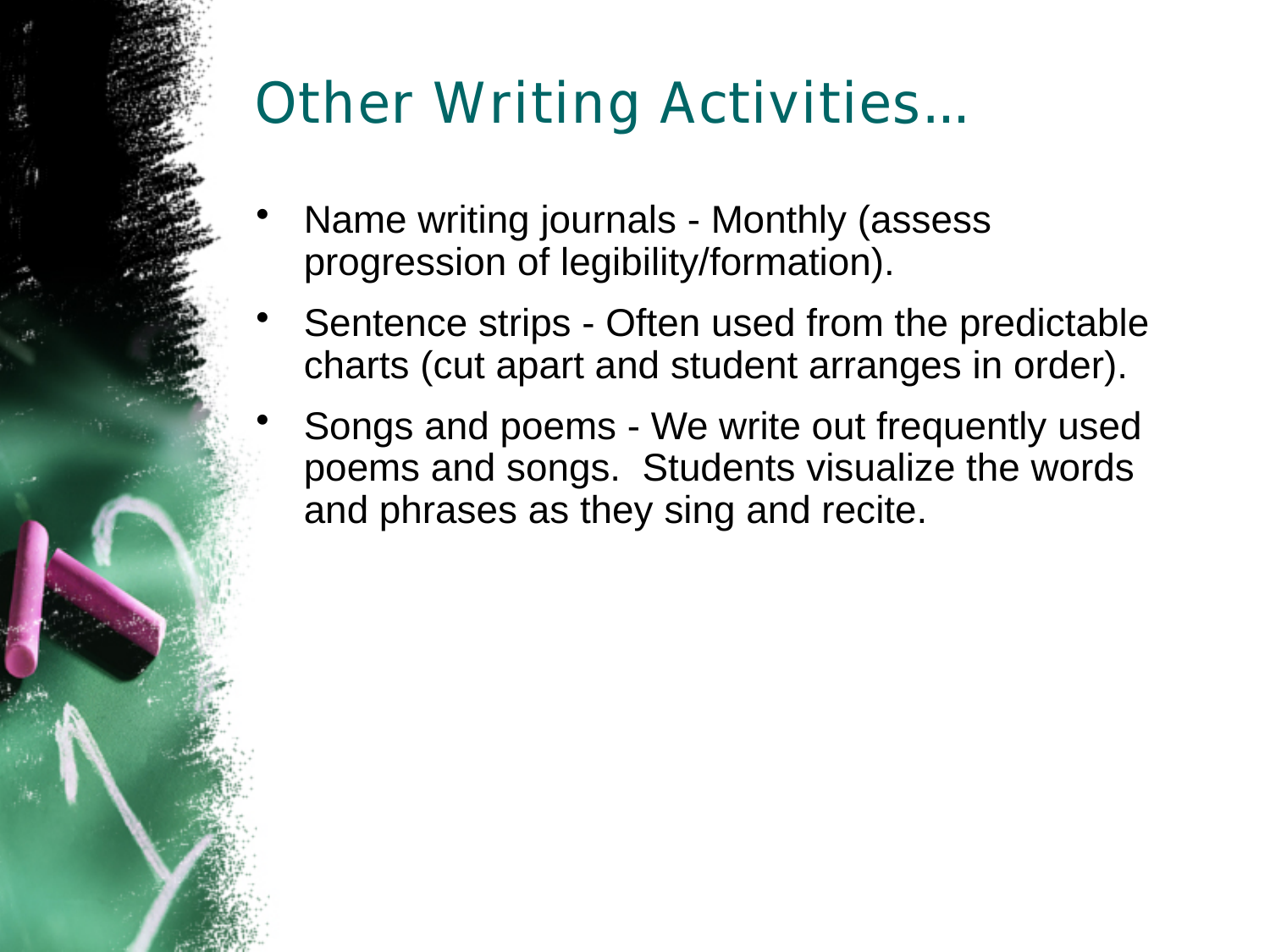

# Other Writing Activities…
Name writing journals - Monthly (assess progression of legibility/formation).
Sentence strips - Often used from the predictable charts (cut apart and student arranges in order).
Songs and poems - We write out frequently used poems and songs.  Students visualize the words and phrases as they sing and recite.